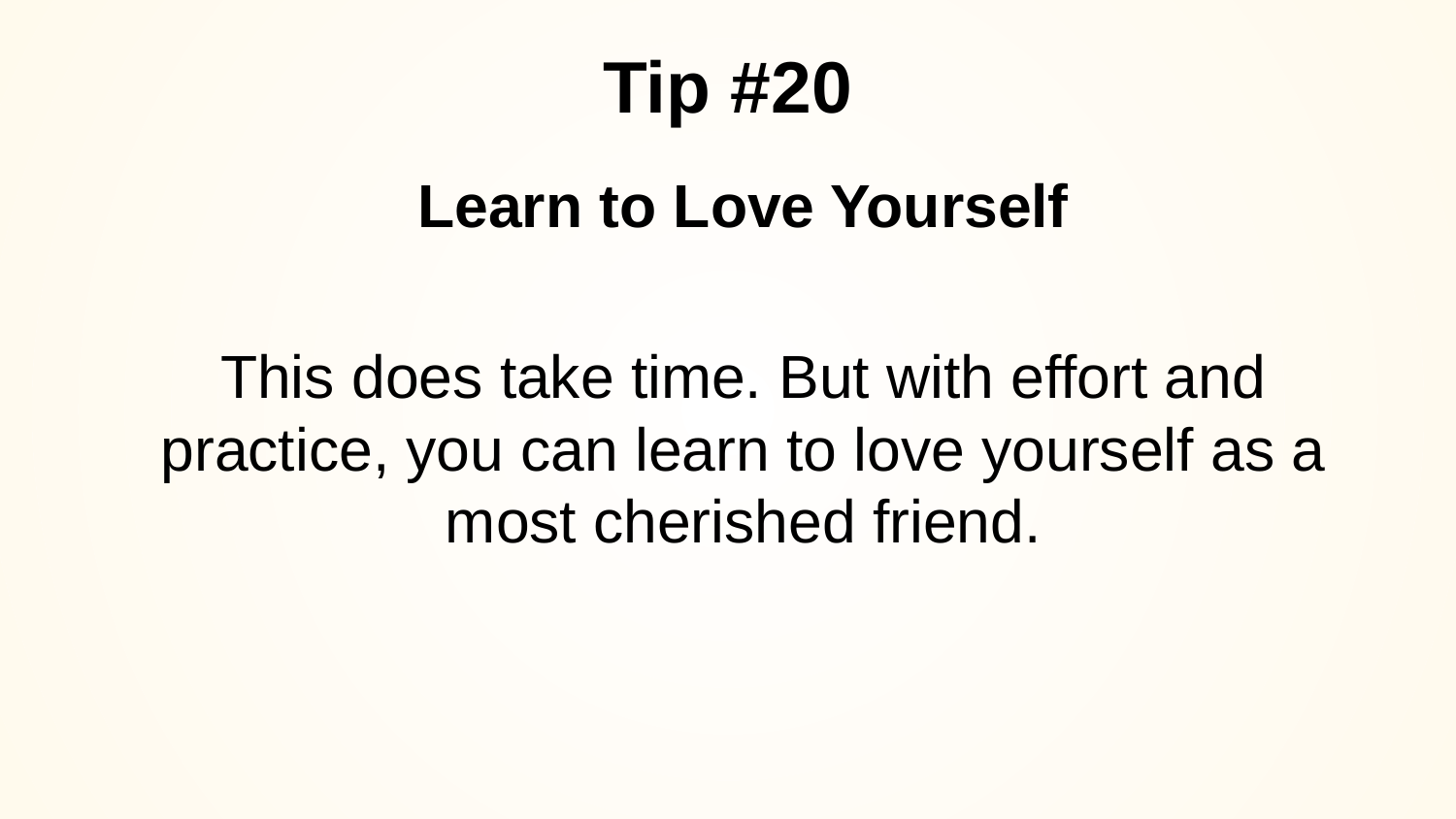

# Tip #20

Learn to Love Yourself

This does take time. But with effort and practice, you can learn to love yourself as a most cherished friend.